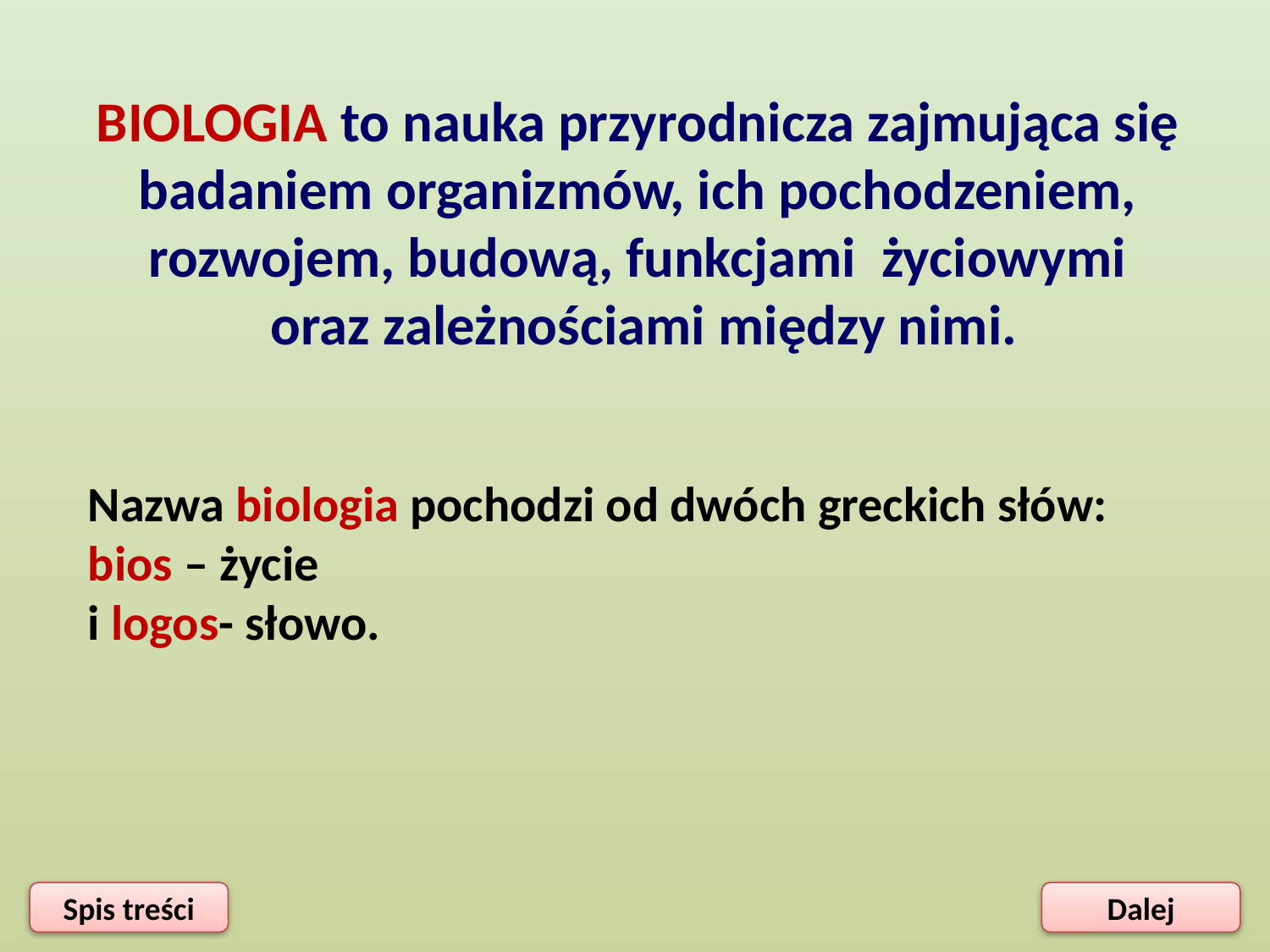

BIOLOGIA to nauka przyrodnicza zajmująca się
badaniem organizmów, ich pochodzeniem,
rozwojem, budową, funkcjami  życiowymi
oraz zależnościami między nimi.

Nazwa biologia pochodzi od dwóch greckich słów:
bios – życie
i logos- słowo.
Autor: Elżbieta Jarębska
Spis treści
Dalej